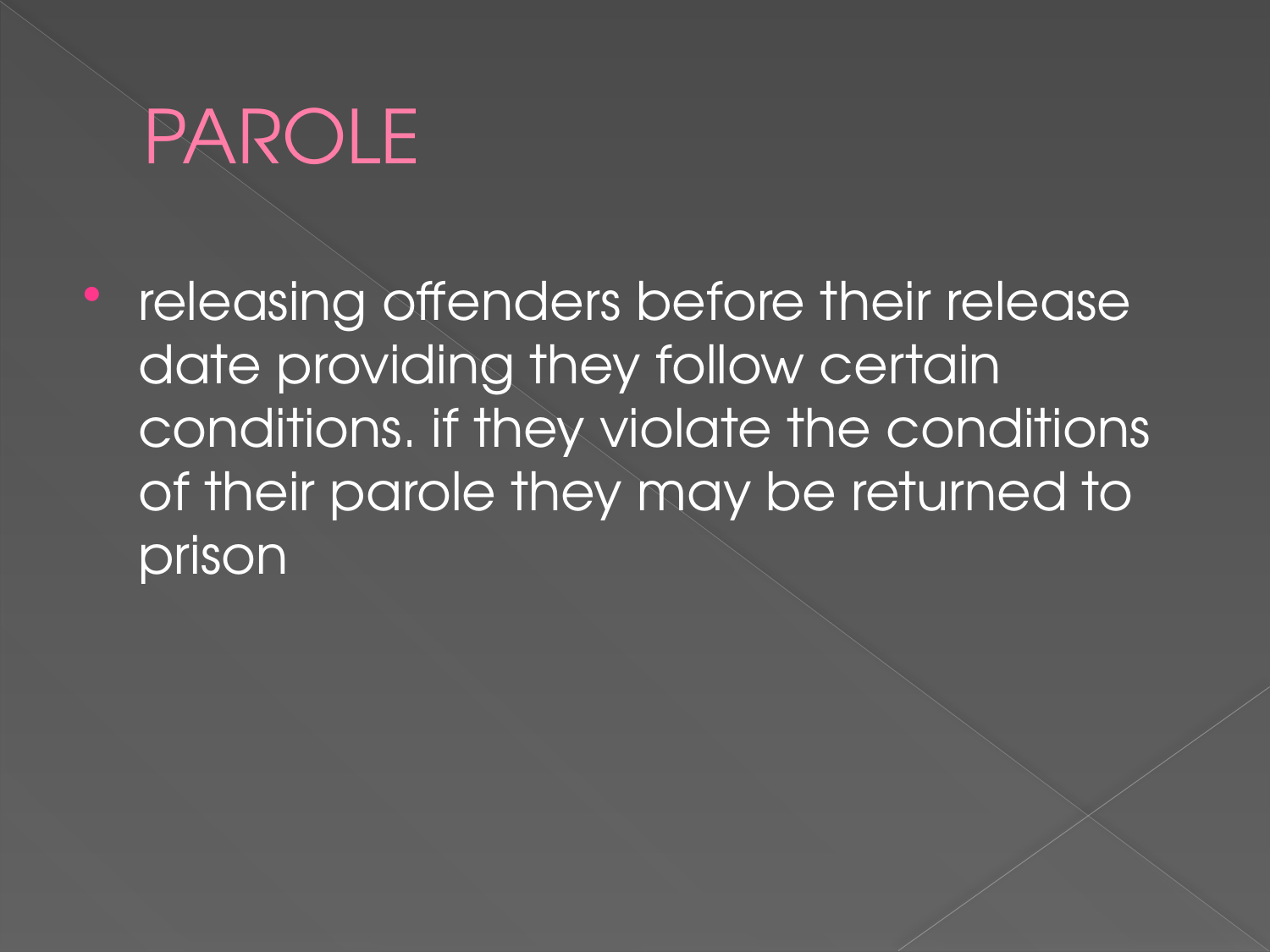

# PAROLE
releasing offenders before their release date providing they follow certain conditions. if they violate the conditions of their parole they may be returned to prison